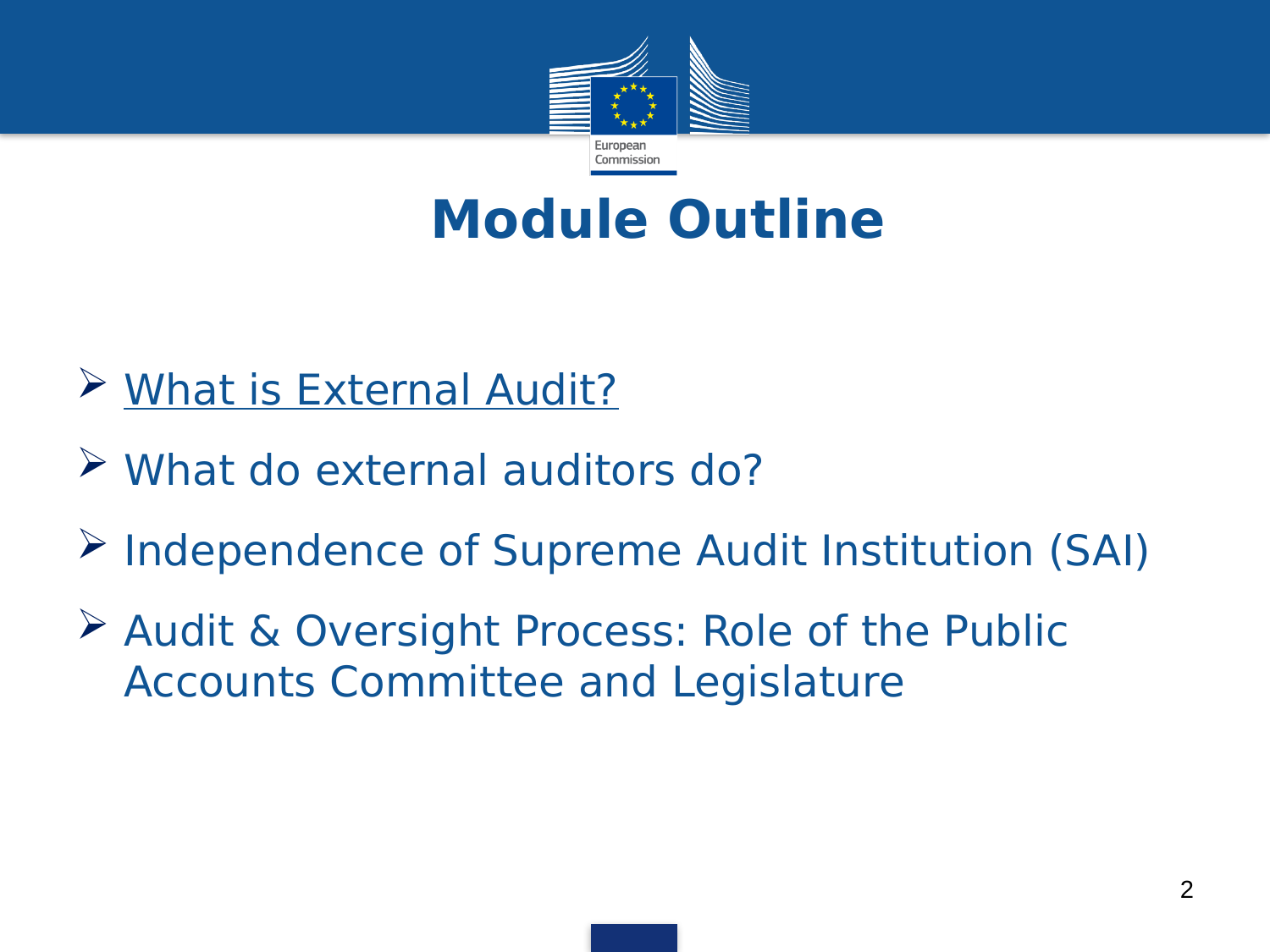

# Module Outline
What is External Audit?
What do external auditors do?
Independence of Supreme Audit Institution (SAI)
Audit & Oversight Process: Role of the Public Accounts Committee and Legislature
2